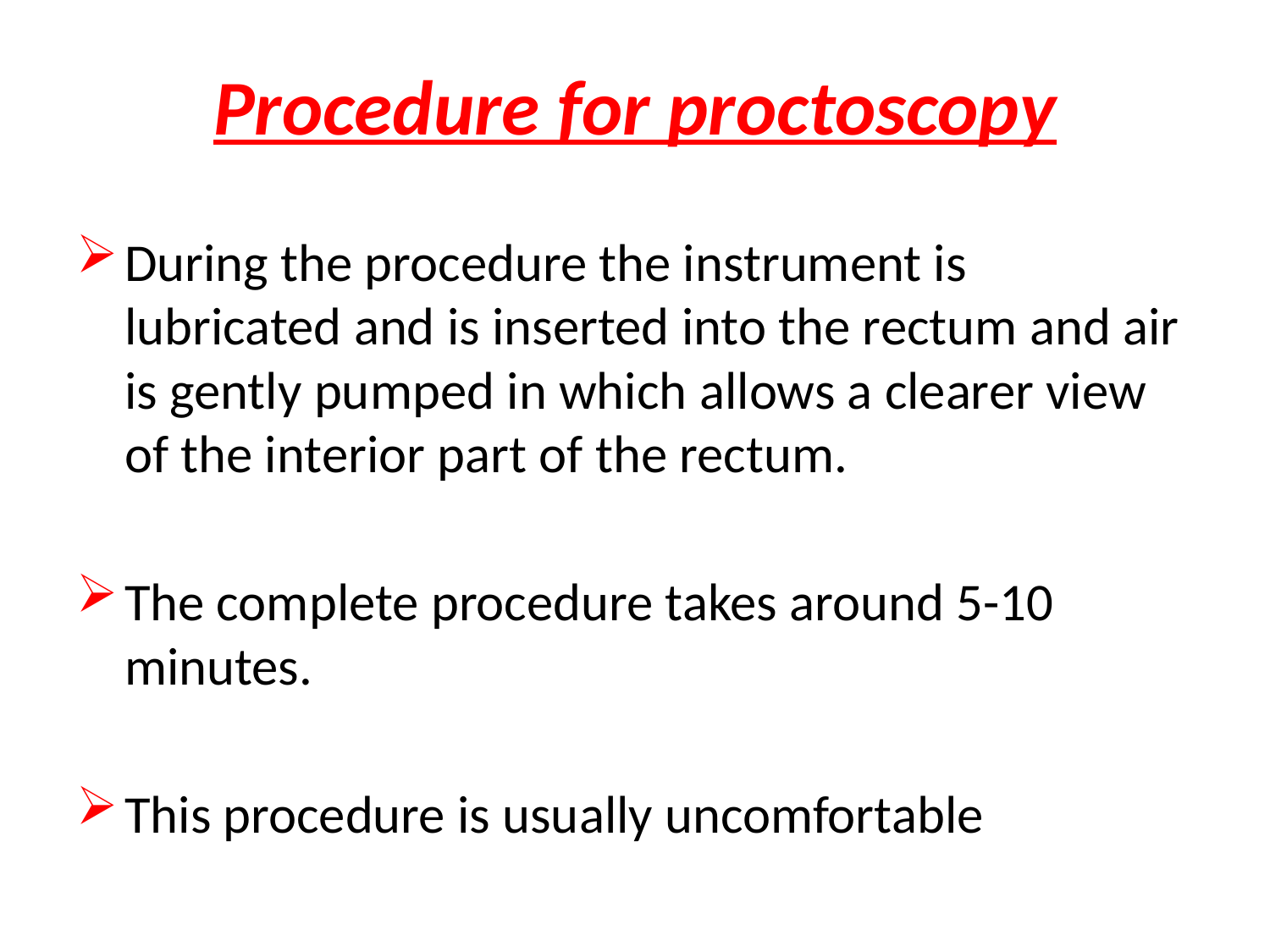

# Procedure for proctoscopy
During the procedure the instrument is lubricated and is inserted into the rectum and air is gently pumped in which allows a clearer view of the interior part of the rectum.

The complete procedure takes around 5-10 minutes.

This procedure is usually uncomfortable